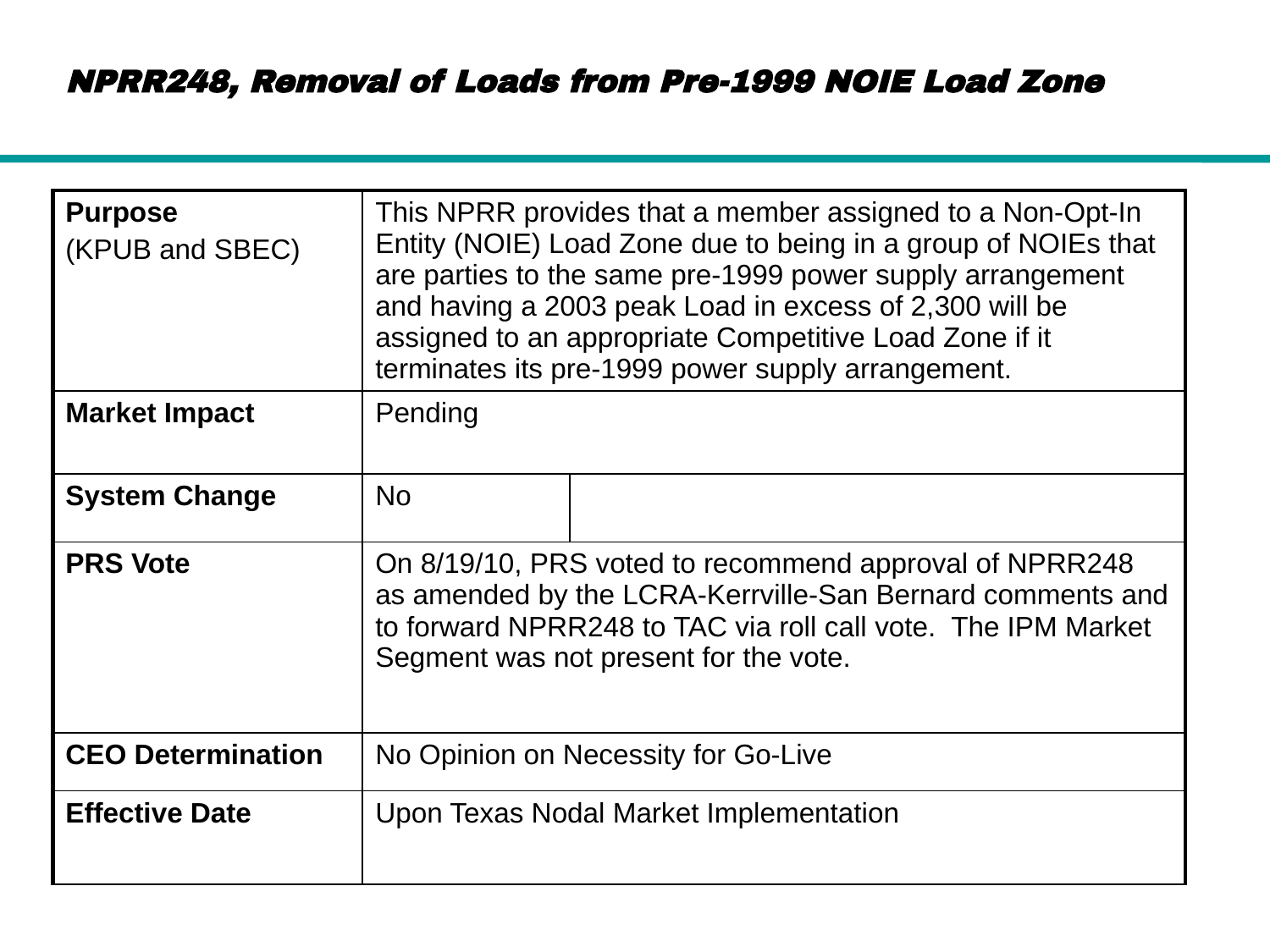

NPRR248, Removal of Loads from Pre-1999 NOIE Load Zone
| Purpose (KPUB and SBEC) | This NPRR provides that a member assigned to a Non-Opt-In Entity (NOIE) Load Zone due to being in a group of NOIEs that are parties to the same pre-1999 power supply arrangement and having a 2003 peak Load in excess of 2,300 will be assigned to an appropriate Competitive Load Zone if it terminates its pre-1999 power supply arrangement. |  |
| --- | --- | --- |
| Market Impact | Pending |  |
| System Change | No |  |
| PRS Vote | On 8/19/10, PRS voted to recommend approval of NPRR248 as amended by the LCRA-Kerrville-San Bernard comments and to forward NPRR248 to TAC via roll call vote. The IPM Market Segment was not present for the vote. |  |
| CEO Determination | No Opinion on Necessity for Go-Live |  |
| Effective Date | Upon Texas Nodal Market Implementation |  |